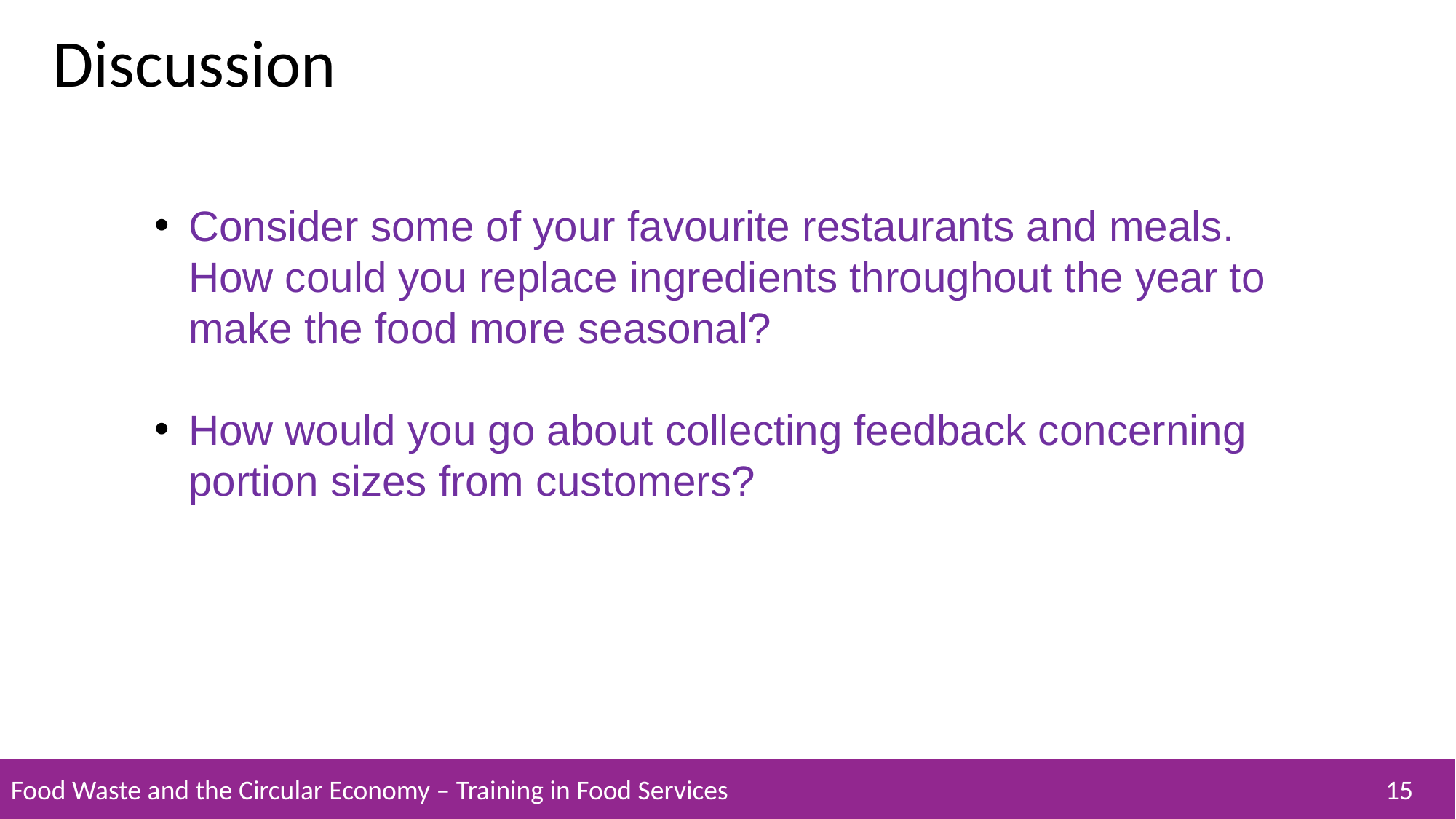

Discussion
Consider some of your favourite restaurants and meals. How could you replace ingredients throughout the year to make the food more seasonal?

How would you go about collecting feedback concerning portion sizes from customers?